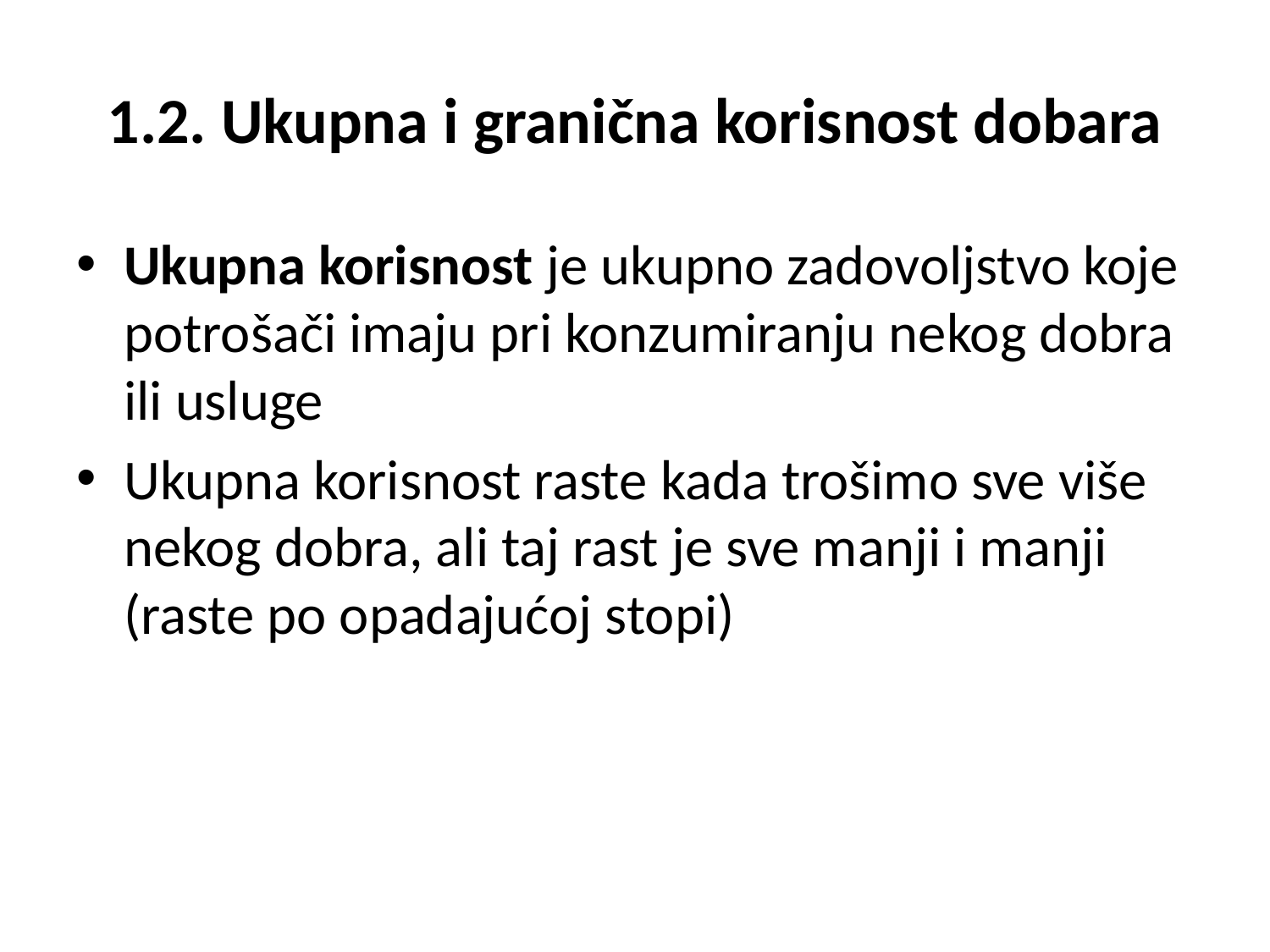

# 1.2. Ukupna i granična korisnost dobara
Ukupna korisnost je ukupno zadovoljstvo koje potrošači imaju pri konzumiranju nekog dobra ili usluge
Ukupna korisnost raste kada trošimo sve više nekog dobra, ali taj rast je sve manji i manji (raste po opadajućoj stopi)